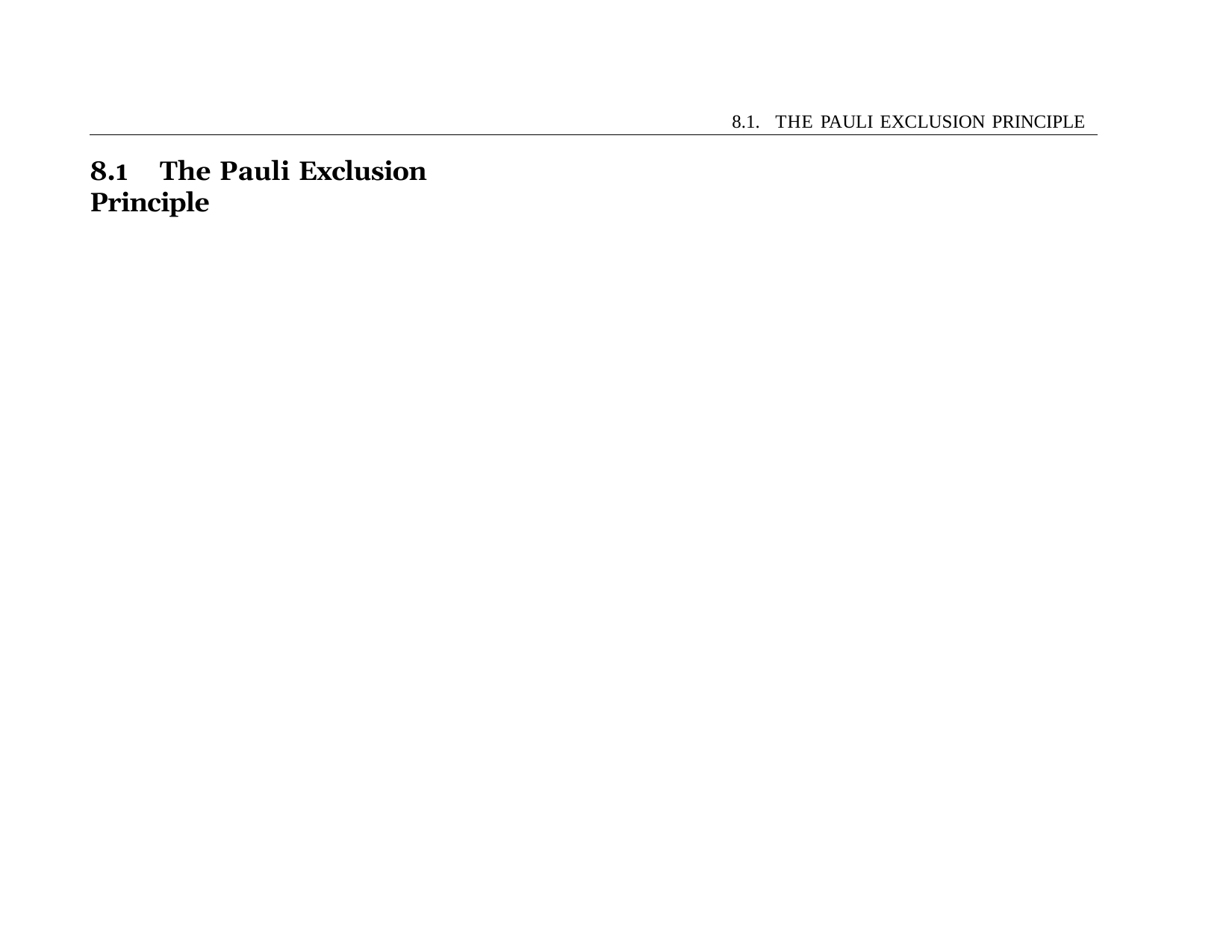

8.1.  THE PAULI EXCLUSION PRINCIPLE

8.1	The Pauli Exclusion Principle